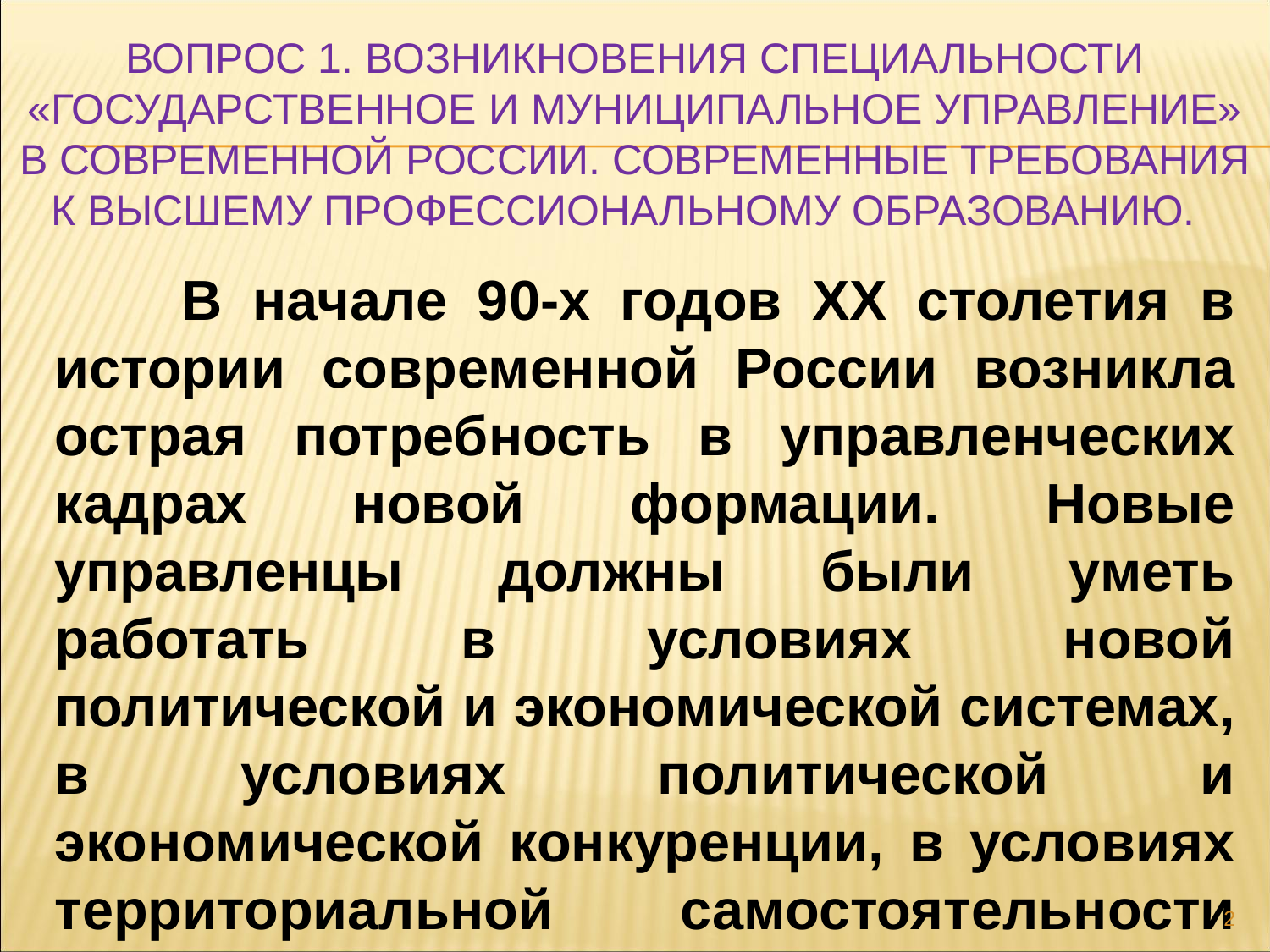

# Вопрос 1. Возникновения специальности «Государственное и муниципальное управление» в современной России. современные требования к высшему профессиональному образованию.
	В начале 90-х годов ХХ столетия в истории современной России возникла острая потребность в управленческих кадрах новой формации. Новые управленцы должны были уметь работать в условиях новой политической и экономической системах, в условиях политической и экономической конкуренции, в условиях территориальной самостоятельности субъетов РФ и муниципальных образований.
2